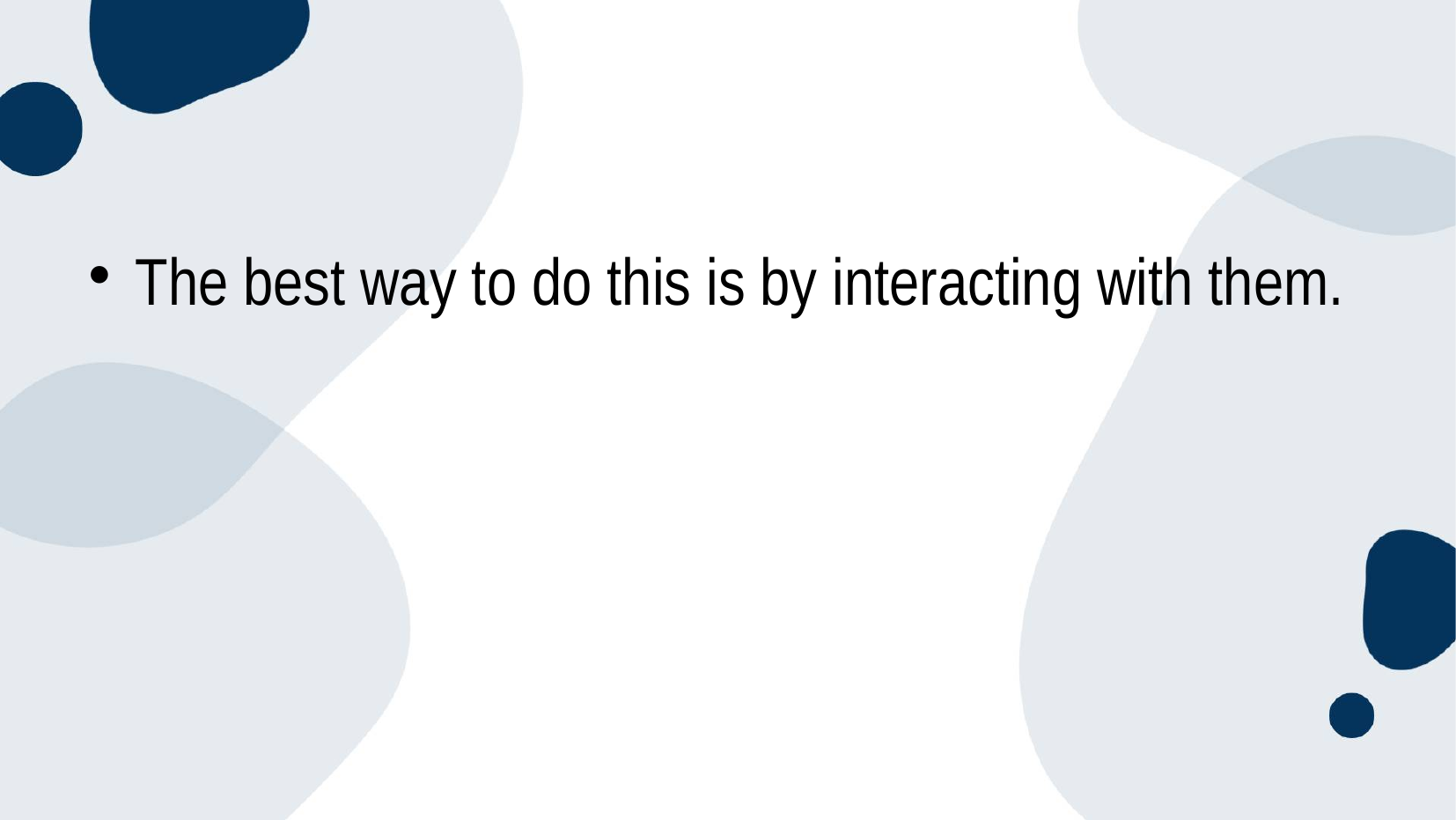

The best way to do this is by interacting with them.